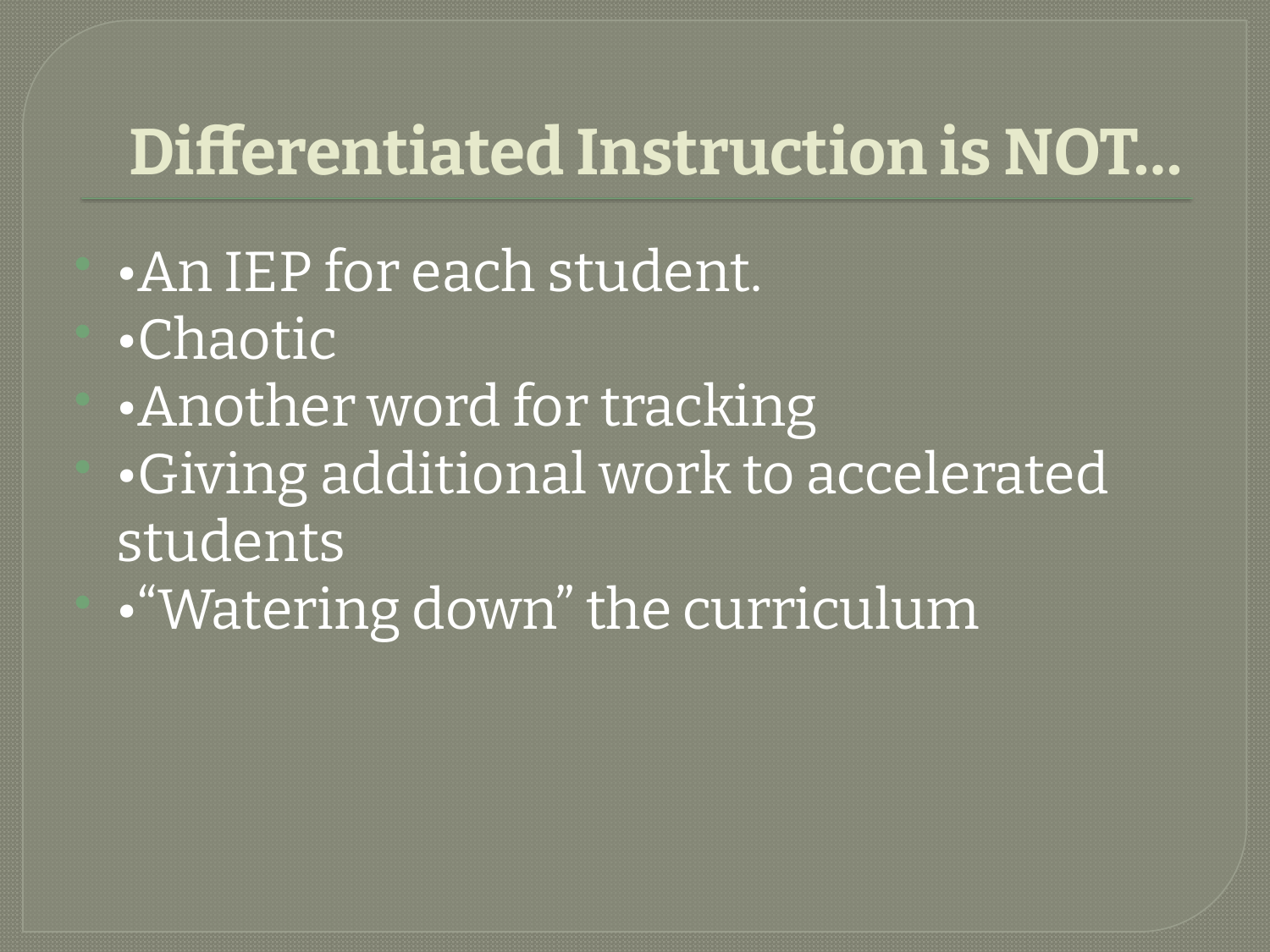

# Differentiated Instruction is NOT…
•An IEP for each student.
•Chaotic
•Another word for tracking
•Giving additional work to accelerated students
•“Watering down” the curriculum